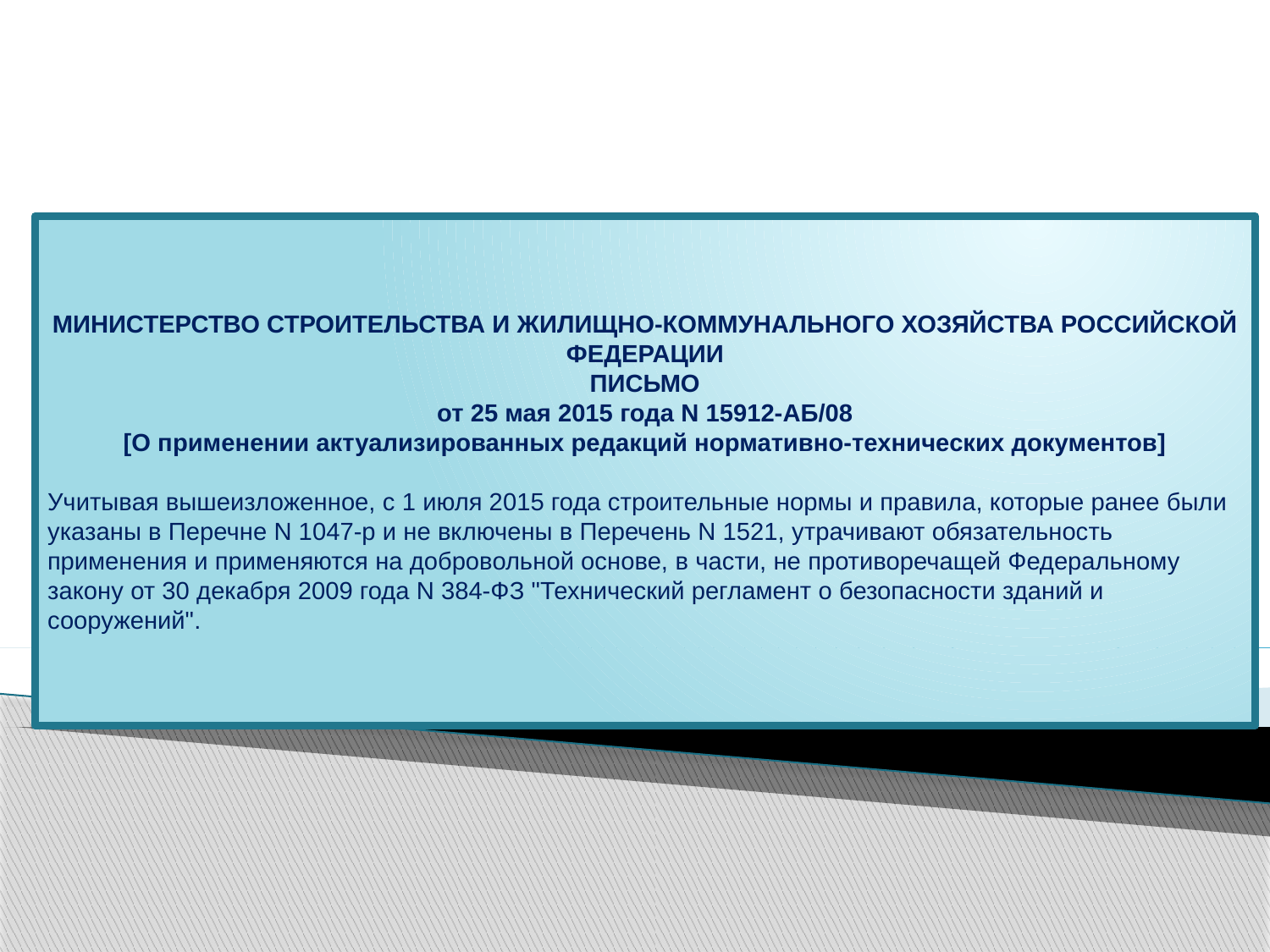

МИНИСТЕРСТВО СТРОИТЕЛЬСТВА И ЖИЛИЩНО-КОММУНАЛЬНОГО ХОЗЯЙСТВА РОССИЙСКОЙ
ФЕДЕРАЦИИ
ПИСЬМО
от 25 мая 2015 года N 15912-АБ/08
[О применении актуализированных редакций нормативно-технических документов]

Учитывая вышеизложенное, с 1 июля 2015 года строительные нормы и правила, которые ранее были указаны в Перечне N 1047-р и не включены в Перечень N 1521, утрачивают обязательность применения и применяются на добровольной основе, в части, не противоречащей Федеральному закону от 30 декабря 2009 года N 384-ФЗ "Технический регламент о безопасности зданий и сооружений".